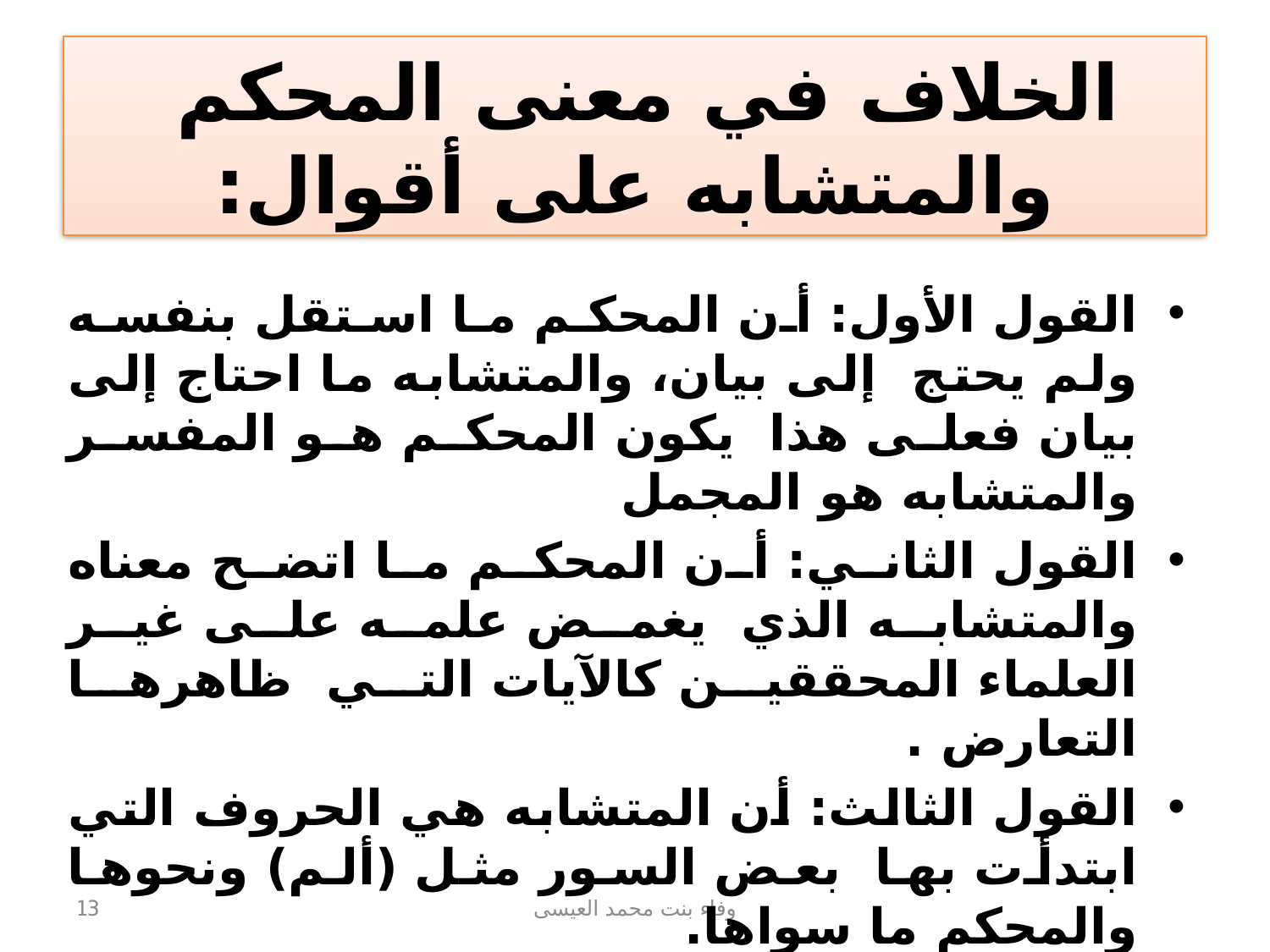

# الخلاف في معنى المحكم  والمتشابه على أقوال:
القول الأول: أن المحكم ما استقل بنفسه ولم يحتج  إلى بيان، والمتشابه ما احتاج إلى بيان فعلى هذا  يكون المحكم هو المفسر والمتشابه هو المجمل
القول الثاني: أن المحكم ما اتضح معناه والمتشابه الذي  يغمض علمه على غير العلماء المحققين كالآيات التي  ظاهرها التعارض .
القول الثالث: أن المتشابه هي الحروف التي ابتدأت بها  بعض السور مثل (ألم) ونحوها والمحكم ما سواها.
القول الرابع: أن المتشابه يعود إلى اللفظ تارة، كالمشترك  اللفظي، وإلى المعنى تارة أخرى كإثباته مرة ونفيه مرة  آخرى، وكذا ما استأثر الله بعلمه وكحقائق الصفات.
13
وفاء بنت محمد العيسى